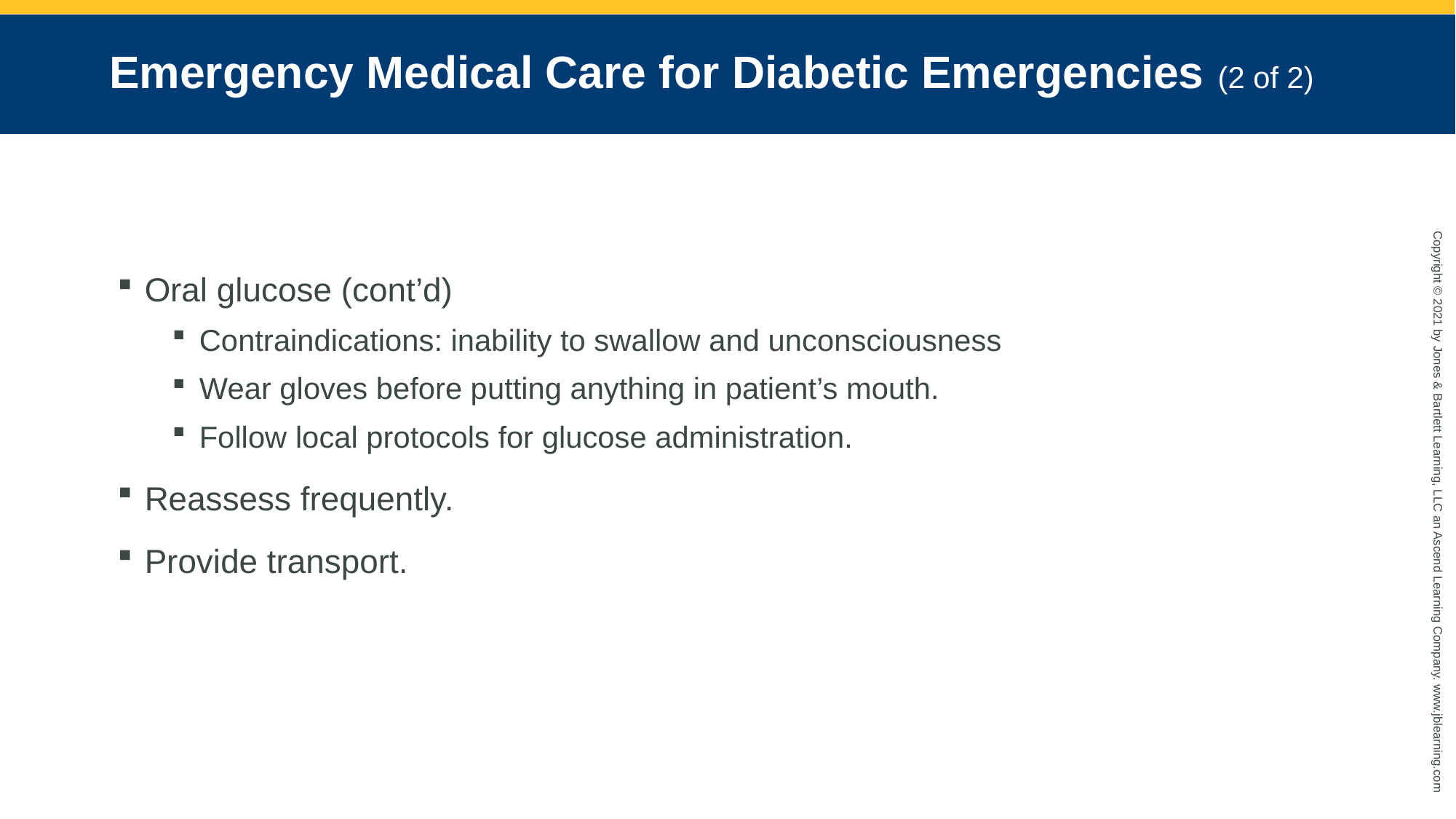

# Emergency Medical Care for Diabetic Emergencies (2 of 2)
Oral glucose (cont’d)
Contraindications: inability to swallow and unconsciousness
Wear gloves before putting anything in patient’s mouth.
Follow local protocols for glucose administration.
Reassess frequently.
Provide transport.